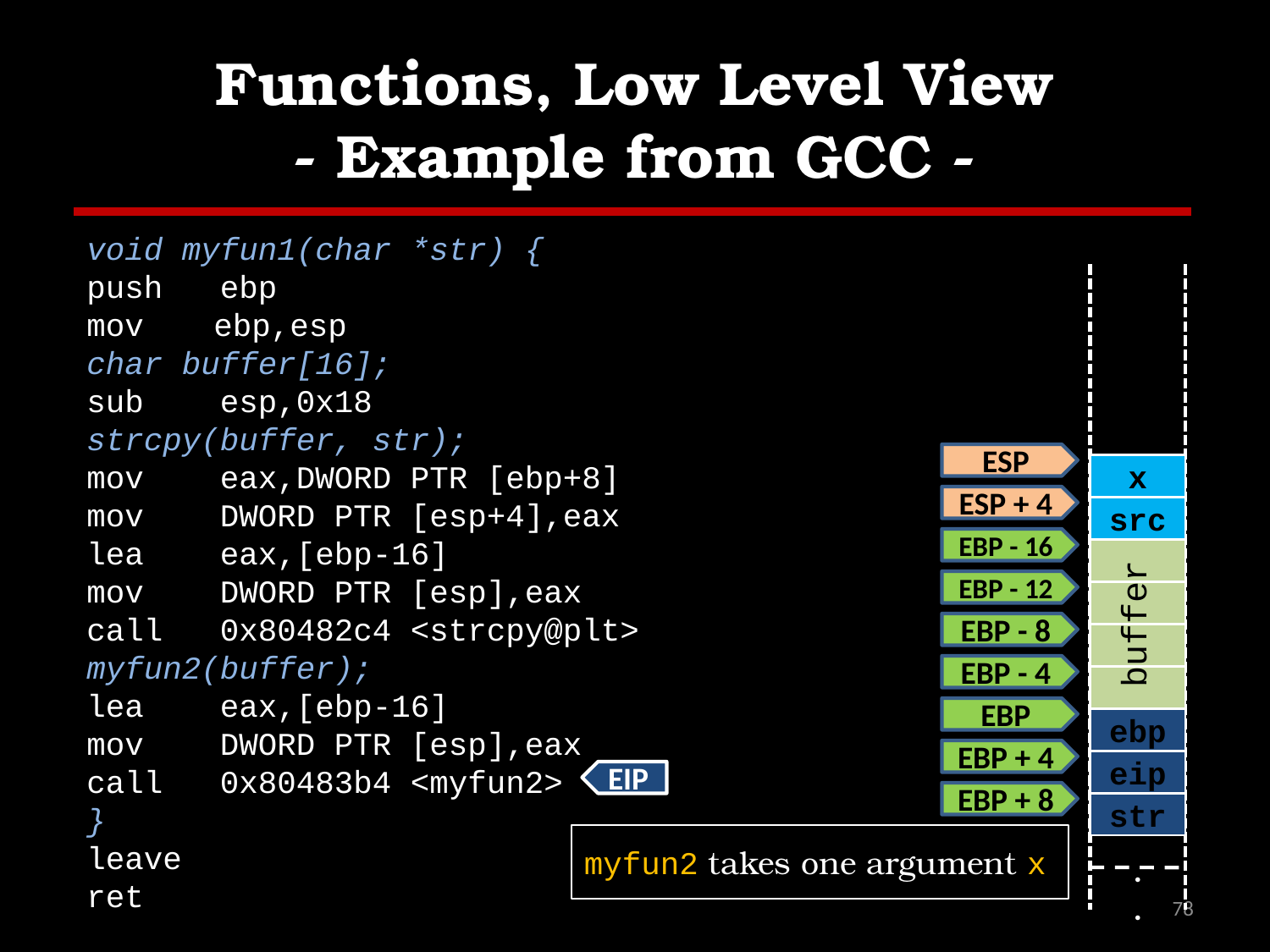

# Functions, Low Level View - Example from GCC -
void myfun1(char *str) {
push   ebp
mov	ebp,esp
char buffer[16];
sub    esp,0x18
strcpy(buffer, str);
mov    eax,DWORD PTR [ebp+8]
mov    DWORD PTR [esp+4],eax
lea    eax,[ebp-16]
mov    DWORD PTR [esp],eax
call   0x80482c4 <strcpy@plt>
myfun2(buffer);
lea    eax,[ebp-16]
mov    DWORD PTR [esp],eax
call   0x80483b4 <myfun2>
}
leave
ret
ESP
x
ESP + 4
src
EBP - 16

EBP - 12

buffer
EBP - 8

EBP - 4

EBP
ebp
EBP + 4
eip
EIP
EBP + 8
str
myfun2 takes one argument x
.
.
78